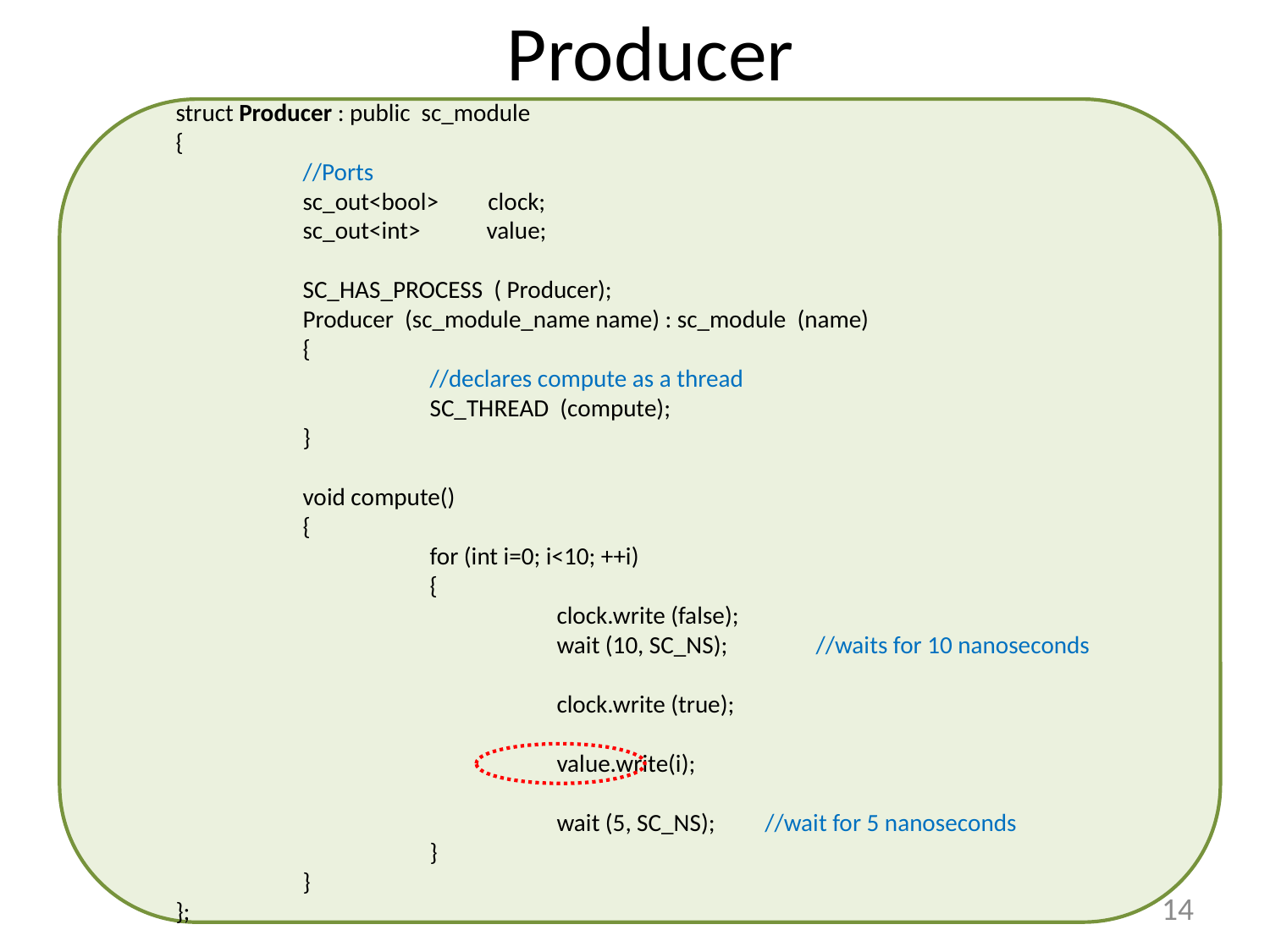

# Producer
struct Producer : public  sc_module
{
	//Ports
	sc_out<bool>         clock;
	sc_out<int>            value;

	SC_HAS_PROCESS  ( Producer);
	Producer  (sc_module_name name) : sc_module  (name)
	{
		//declares compute as a thread
		SC_THREAD  (compute);
	}

	void compute()
	{
		for (int i=0; i<10; ++i)
		{
			clock.write (false);
			wait (10, SC_NS);                //waits for 10 nanoseconds

			clock.write (true);

			value.write(i);

			wait (5, SC_NS);         //wait for 5 nanoseconds
		}
	}
};

14